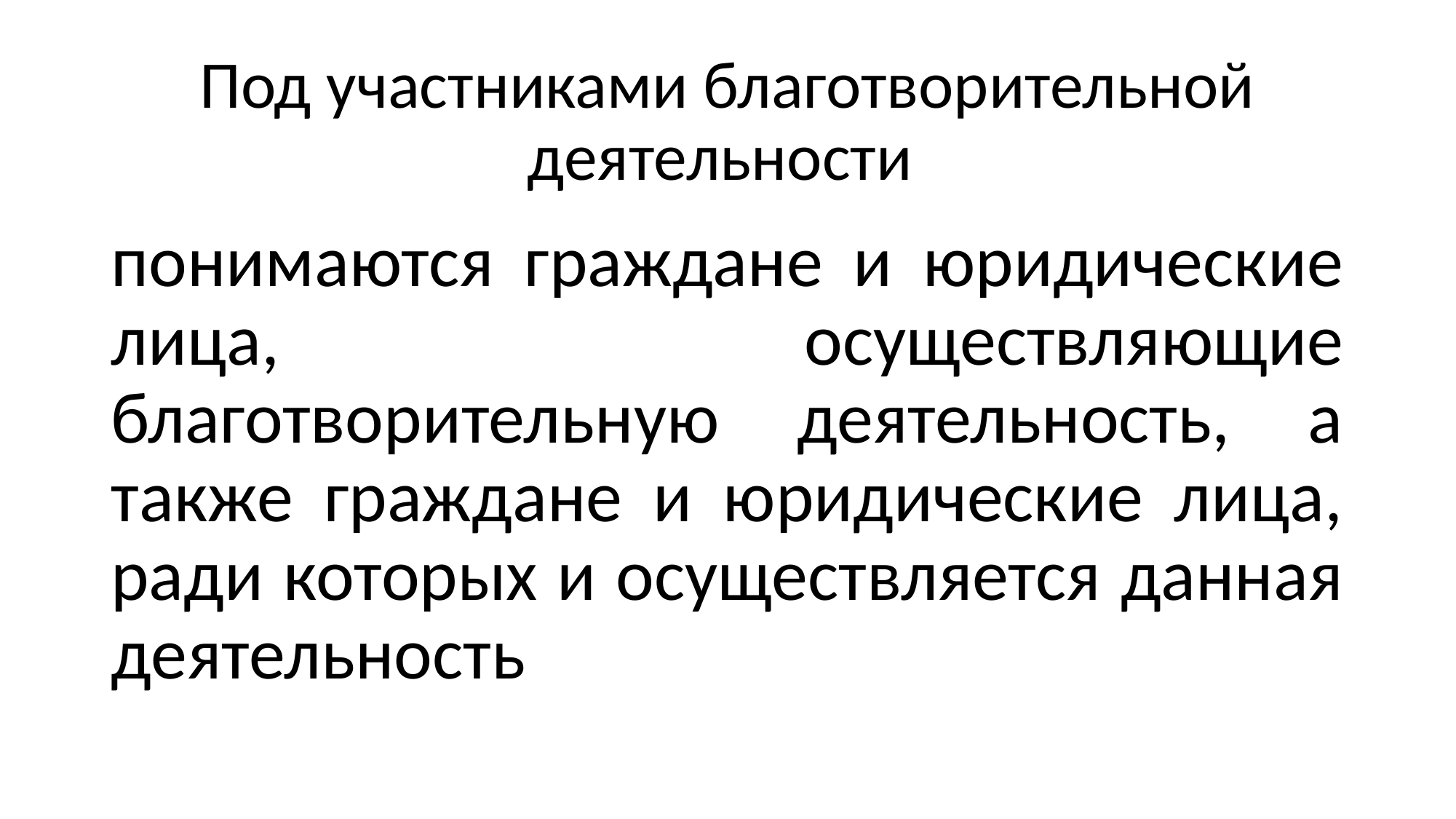

# Под участниками благотворительной деятельности
понимаются граждане и юридические лица, осуществляющие благотворительную деятельность, а также граждане и юридические лица, ради которых и осуществляется данная деятельность